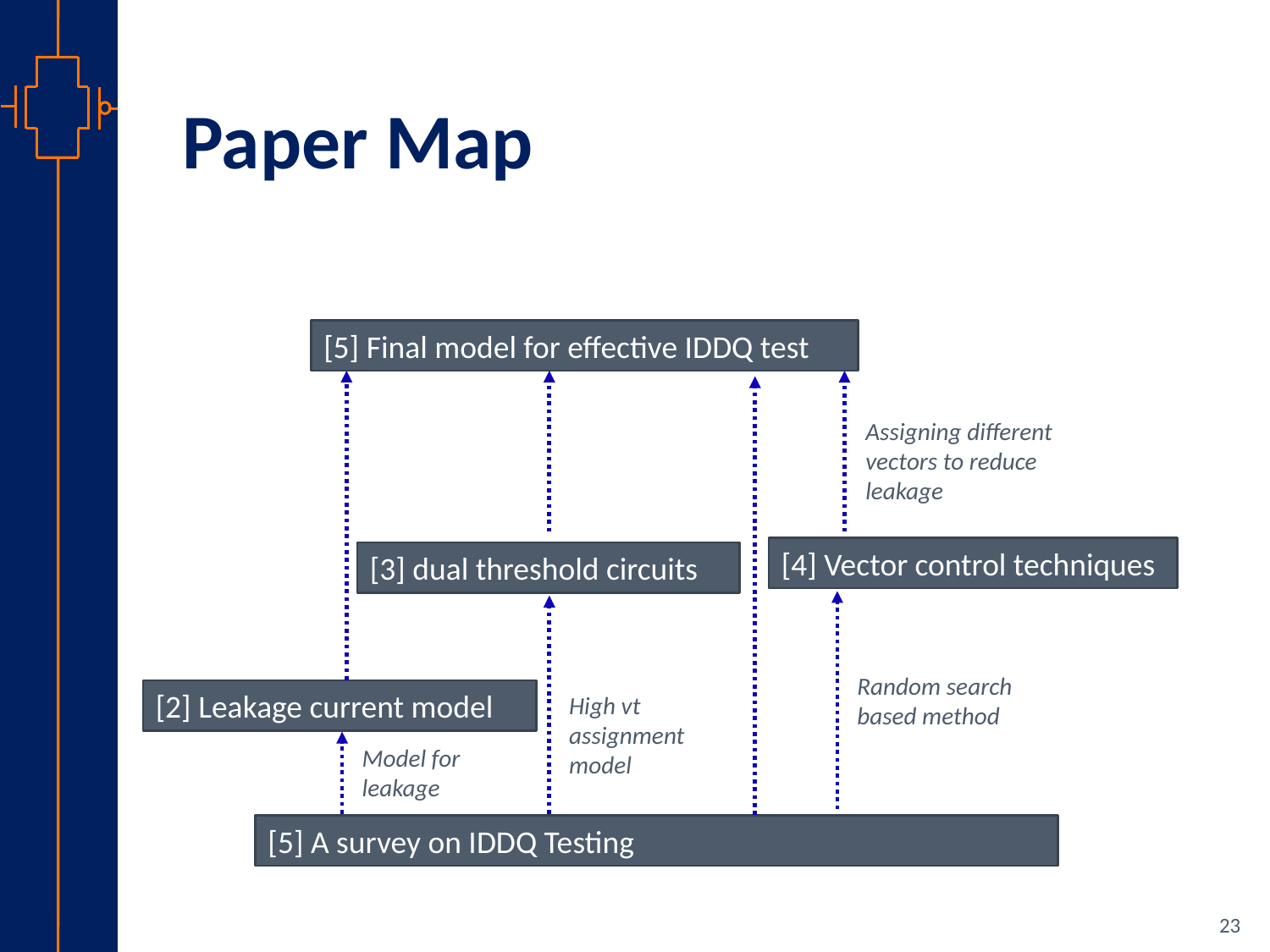

# Paper Map
[5] Final model for effective IDDQ test

Assigning different vectors to reduce leakage
[4] Vector control techniques
[3] dual threshold circuits

Random search based method
[2] Leakage current model
High vt assignment model

Model for leakage
[5] A survey on IDDQ Testing
23